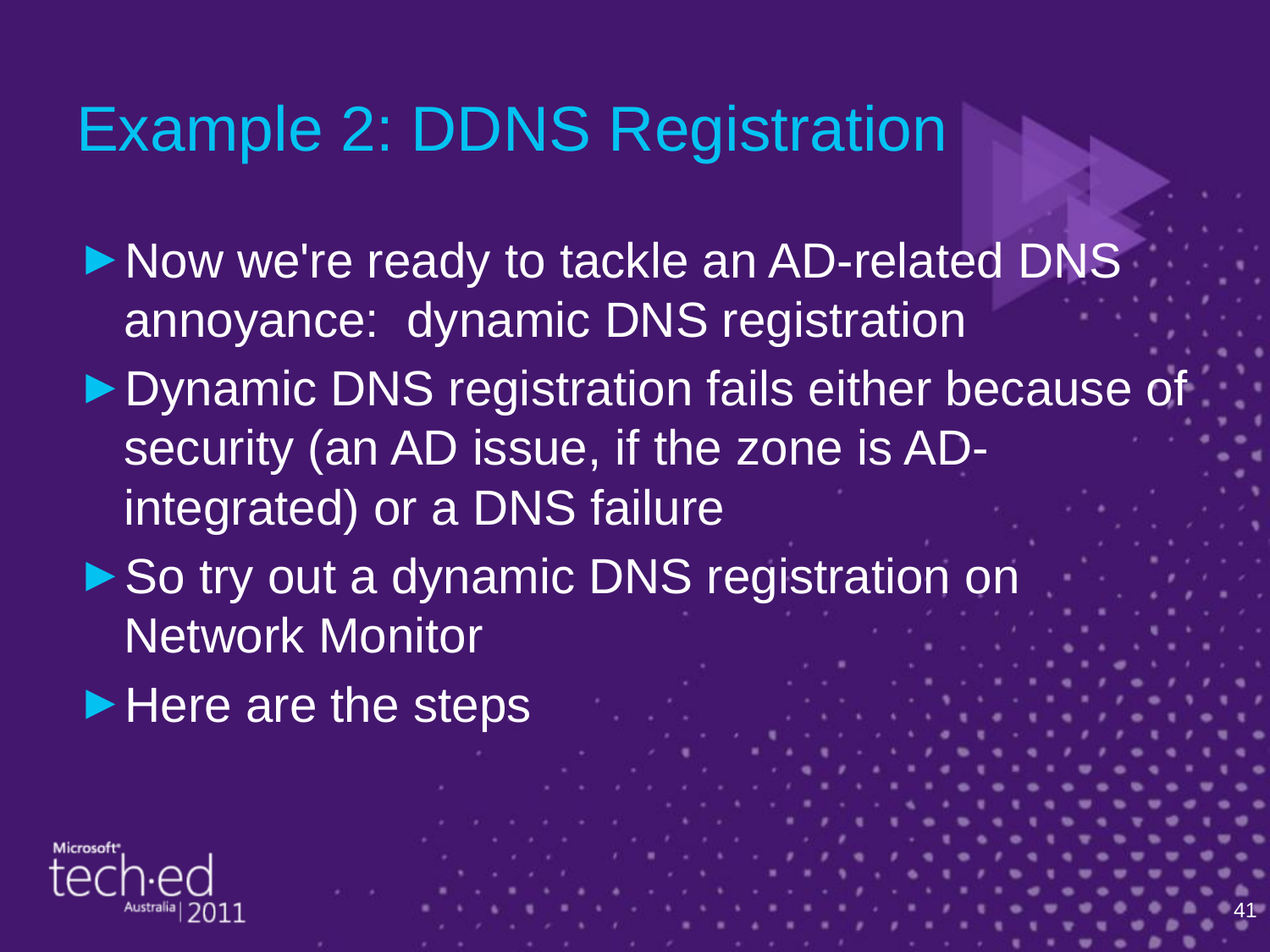

# Example 2: DDNS Registration
Now we're ready to tackle an AD-related DNS annoyance:  dynamic DNS registration
Dynamic DNS registration fails either because of security (an AD issue, if the zone is AD-integrated) or a DNS failure
So try out a dynamic DNS registration on Network Monitor
Here are the steps
41